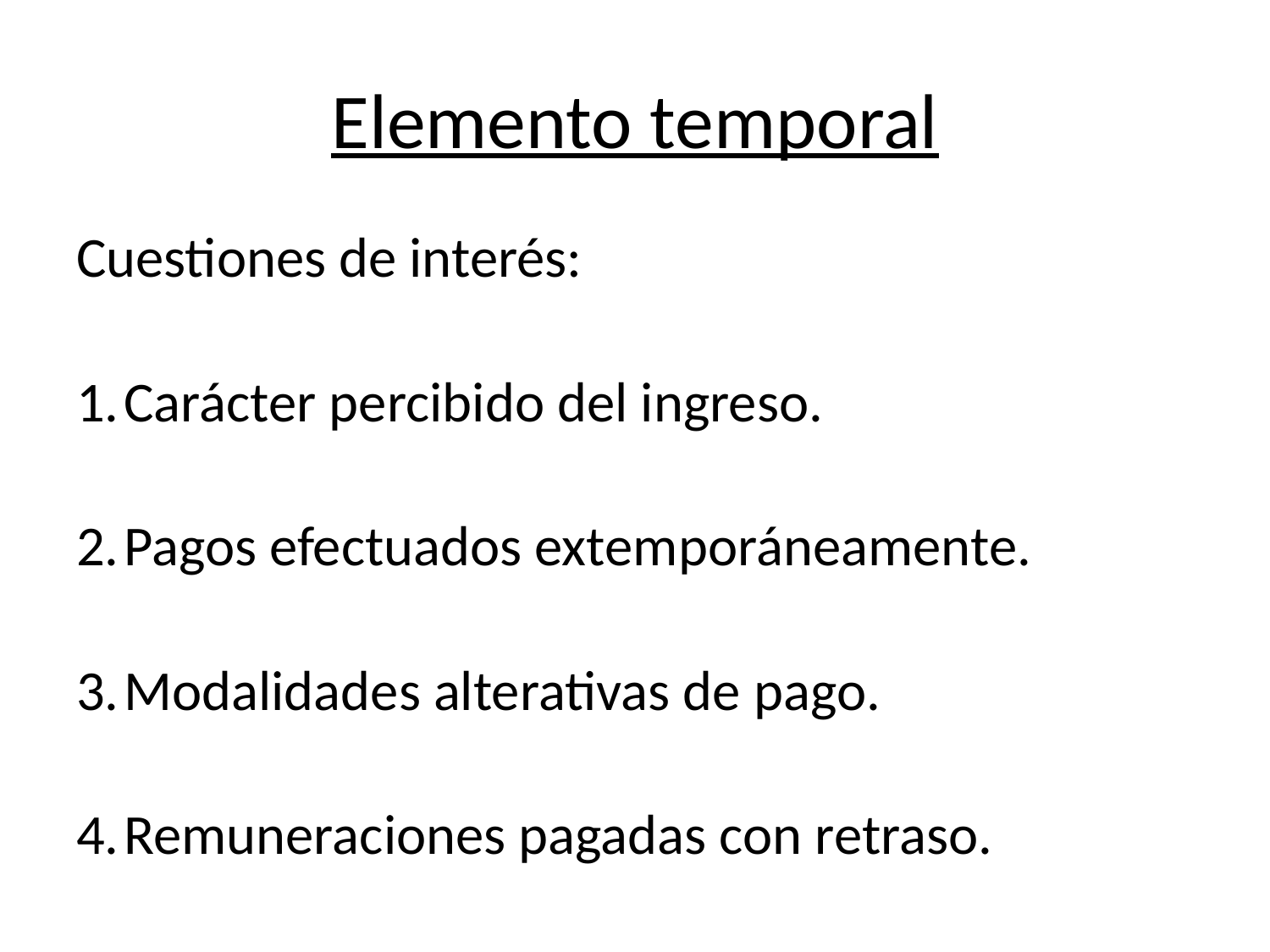

# Elemento temporal
Cuestiones de interés:

Carácter percibido del ingreso.

Pagos efectuados extemporáneamente.

Modalidades alterativas de pago.

Remuneraciones pagadas con retraso.